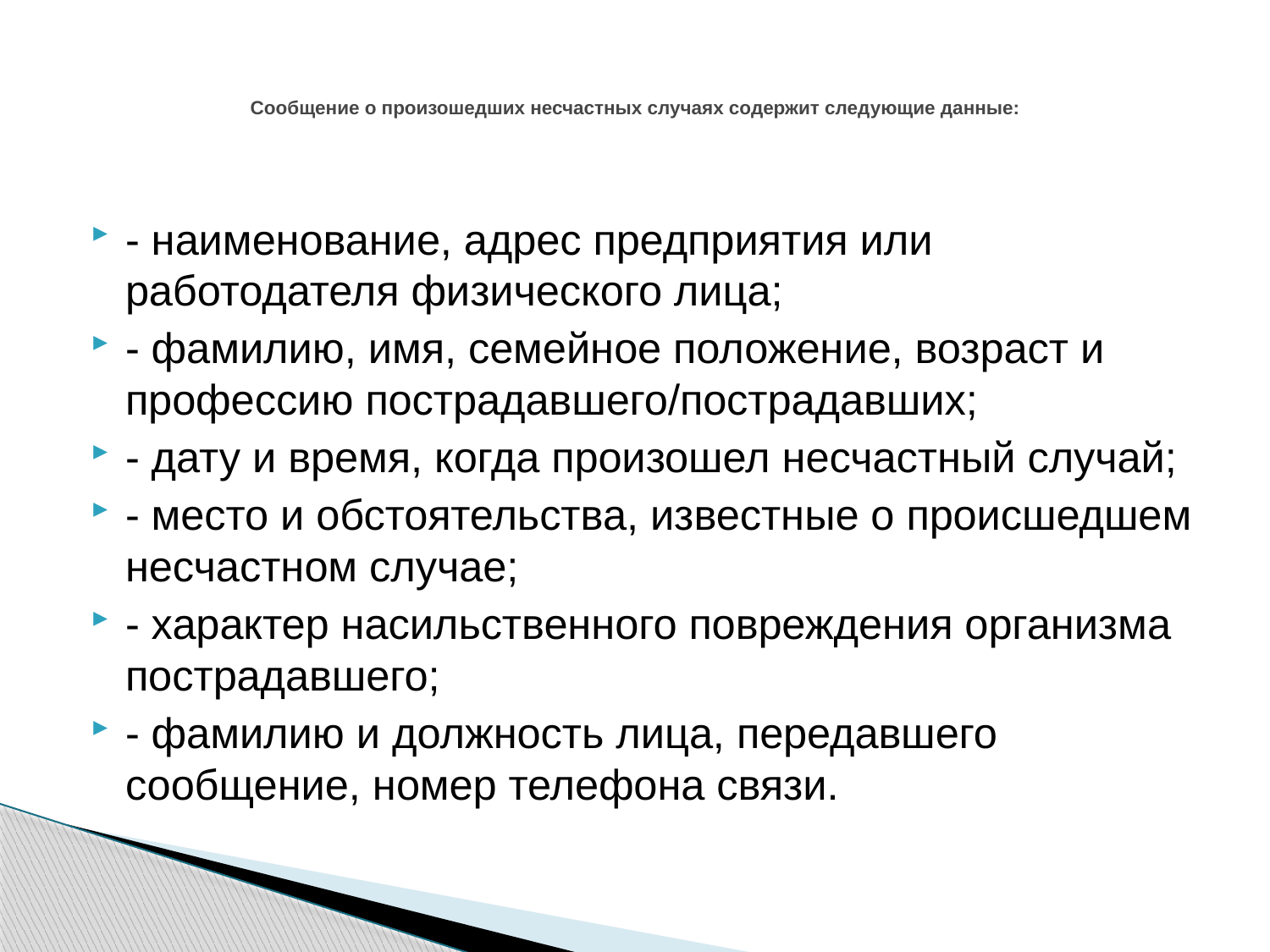

# Сообщение о произошедших несчастных случаях содержит следующие данные:
- наименование, адрес предприятия или работодателя физического лица;
- фамилию, имя, семейное положение, возраст и профессию пострадавшего/пострадавших;
- дату и время, когда произошел несчастный случай;
- место и обстоятельства, известные о происшедшем несчастном случае;
- характер насильственного повреждения организма пострадавшего;
- фамилию и должность лица, передавшего сообщение, номер телефона связи.